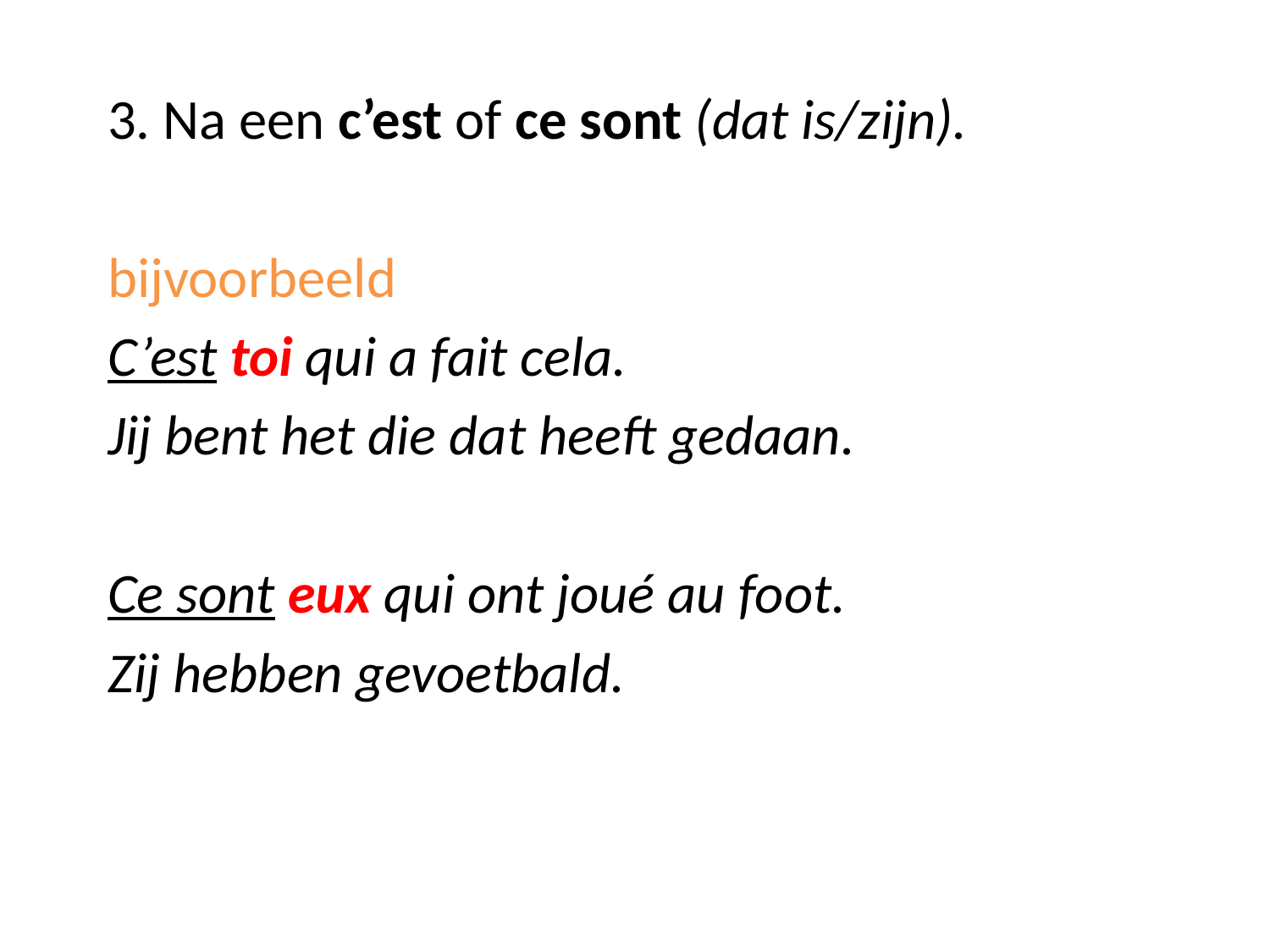

3. Na een c’est of ce sont (dat is/zijn).

bijvoorbeeld
C’est toi qui a fait cela.
Jij bent het die dat heeft gedaan.

Ce sont eux qui ont joué au foot.
Zij hebben gevoetbald.